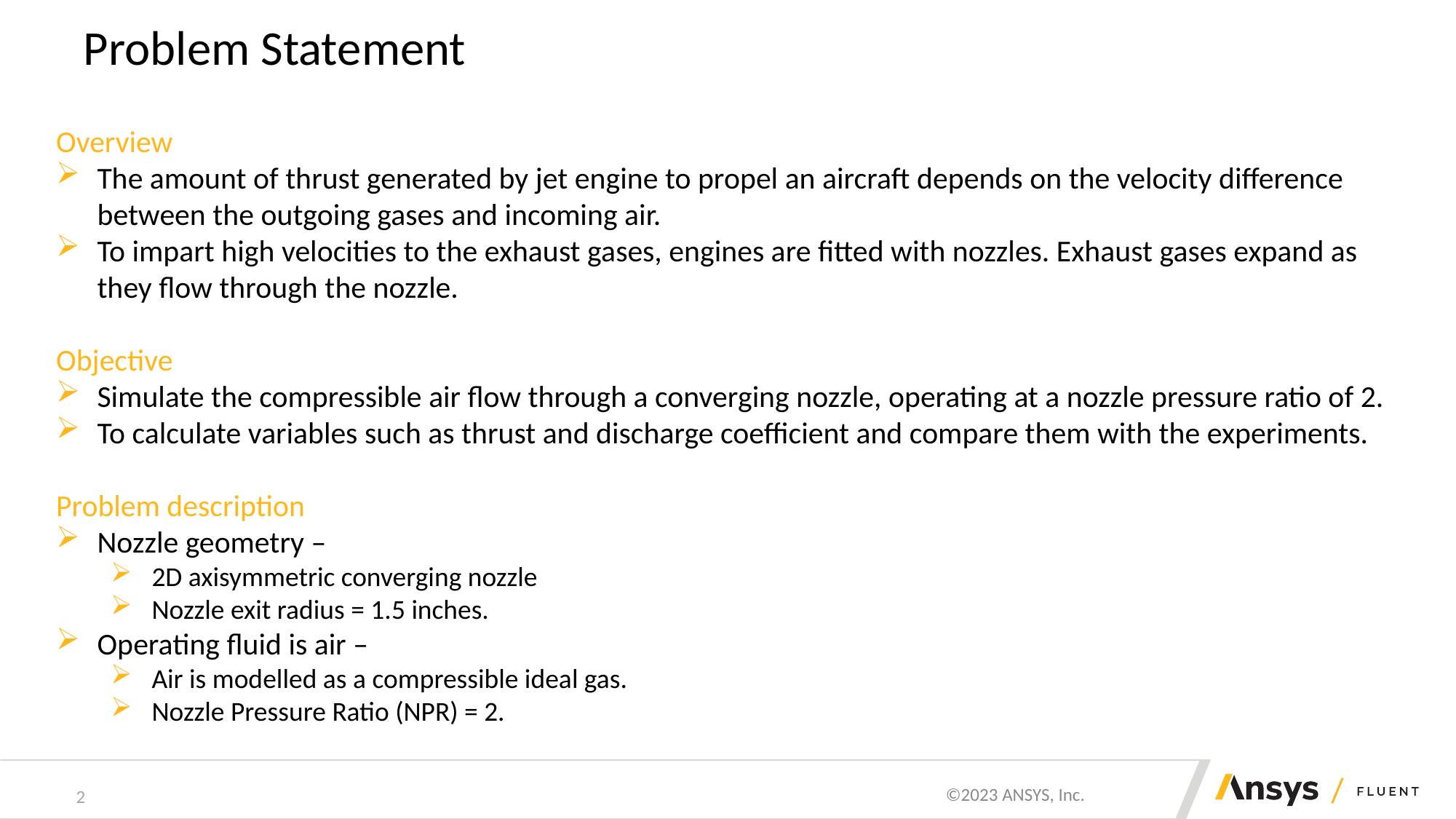

# Problem Statement
Overview
The amount of thrust generated by jet engine to propel an aircraft depends on the velocity difference between the outgoing gases and incoming air.
To impart high velocities to the exhaust gases, engines are fitted with nozzles. Exhaust gases expand as they flow through the nozzle.

Objective
Simulate the compressible air flow through a converging nozzle, operating at a nozzle pressure ratio of 2.
To calculate variables such as thrust and discharge coefficient and compare them with the experiments.

Problem description
Nozzle geometry –
2D axisymmetric converging nozzle
Nozzle exit radius = 1.5 inches.
Operating fluid is air –
Air is modelled as a compressible ideal gas.
Nozzle Pressure Ratio (NPR) = 2.
2